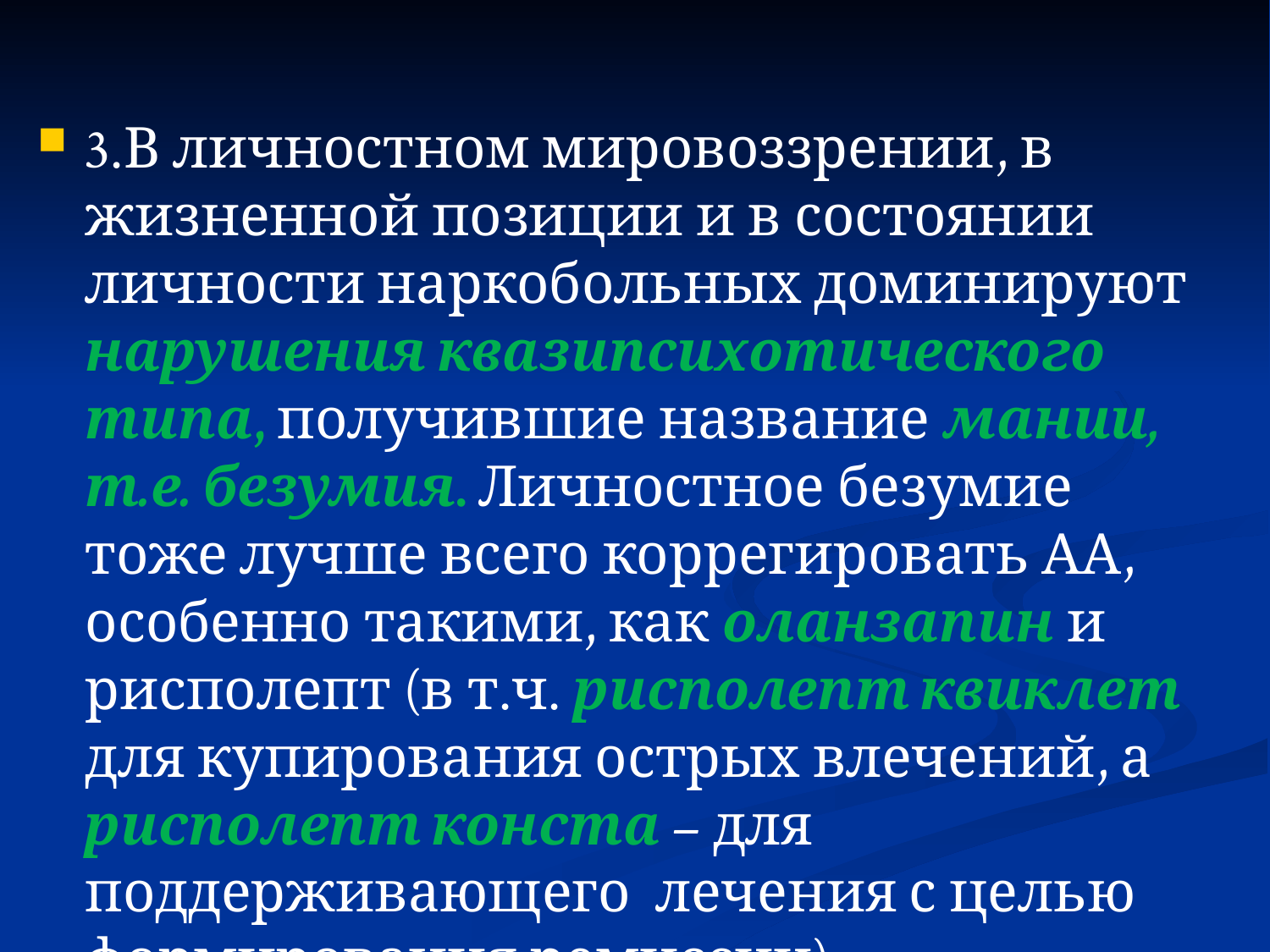

3.В личностном мировоззрении, в жизненной позиции и в состоянии личности наркобольных доминируют нарушения квазипсихотического типа, получившие название мании, т.е. безумия. Личностное безумие тоже лучше всего коррегировать АА, особенно такими, как оланзапин и рисполепт (в т.ч. рисполепт квиклет для купирования острых влечений, а рисполепт конста – для поддерживающего  лечения с целью формирования ремиссии).